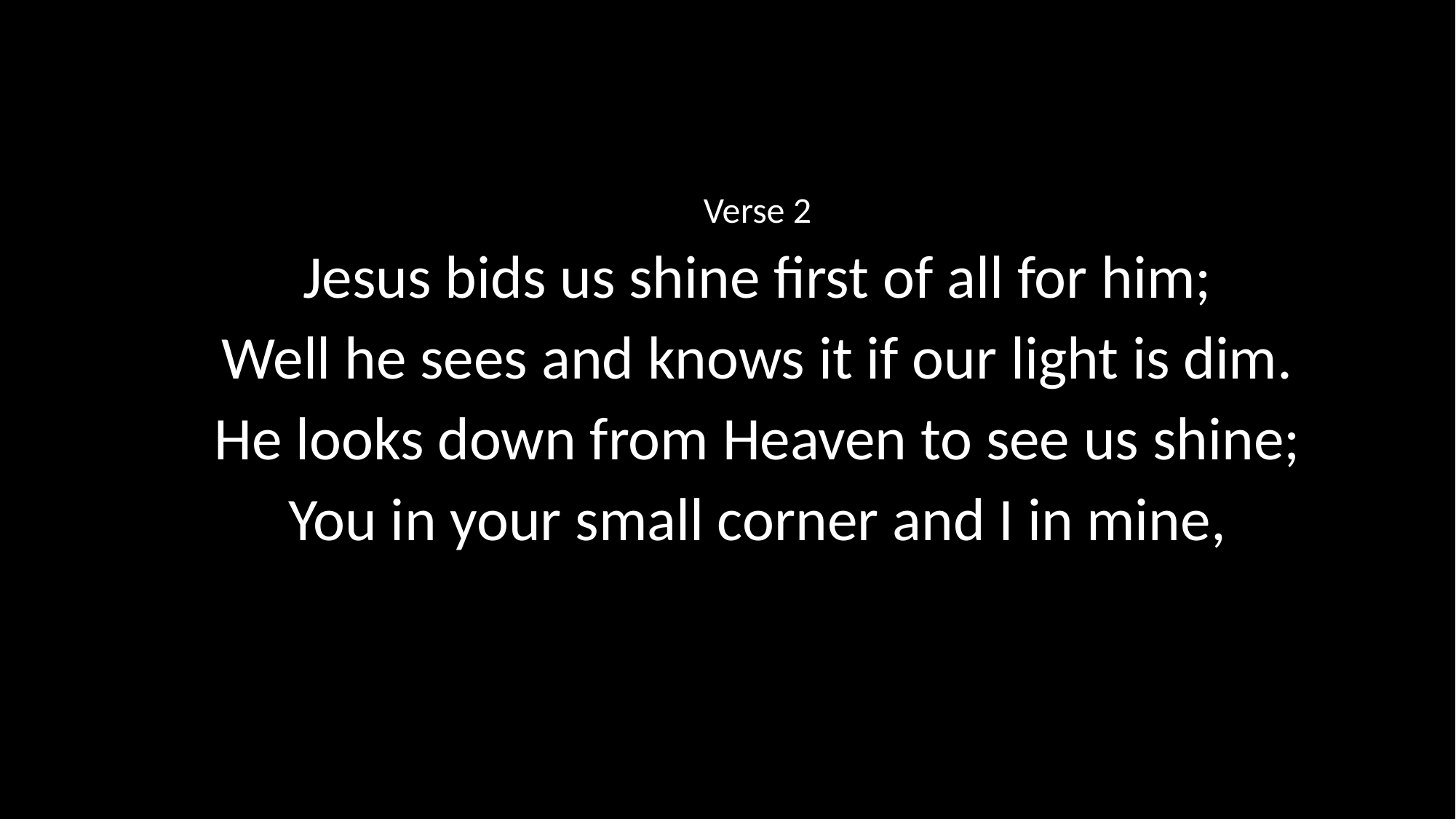

Verse 2
Jesus bids us shine first of all for him;
Well he sees and knows it if our light is dim.
He looks down from Heaven to see us shine;
You in your small corner and I in mine,